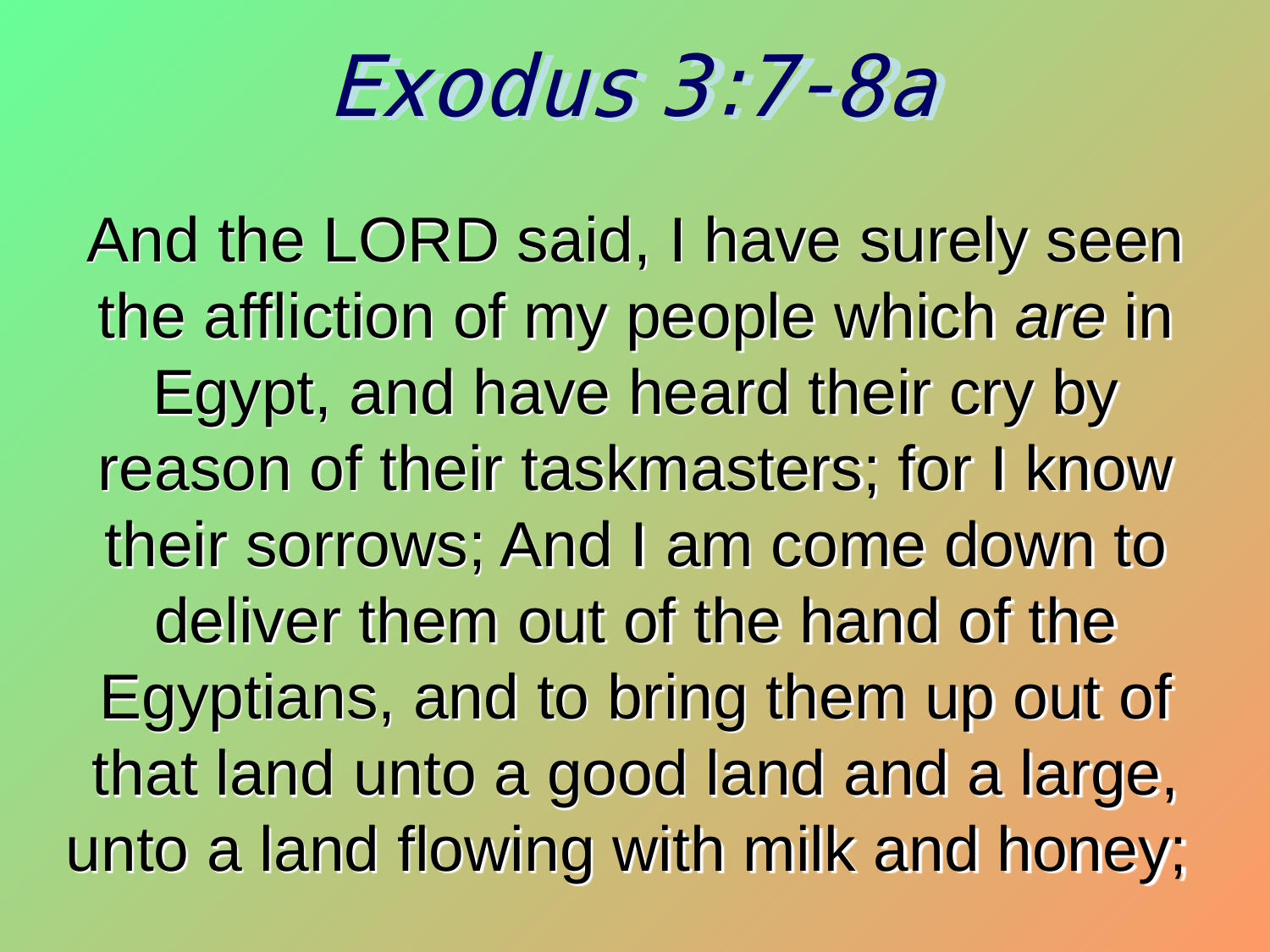

Exodus 3:7-8a
And the LORD said, I have surely seen the affliction of my people which are in Egypt, and have heard their cry by reason of their taskmasters; for I know their sorrows; And I am come down to deliver them out of the hand of the Egyptians, and to bring them up out of that land unto a good land and a large, unto a land flowing with milk and honey;